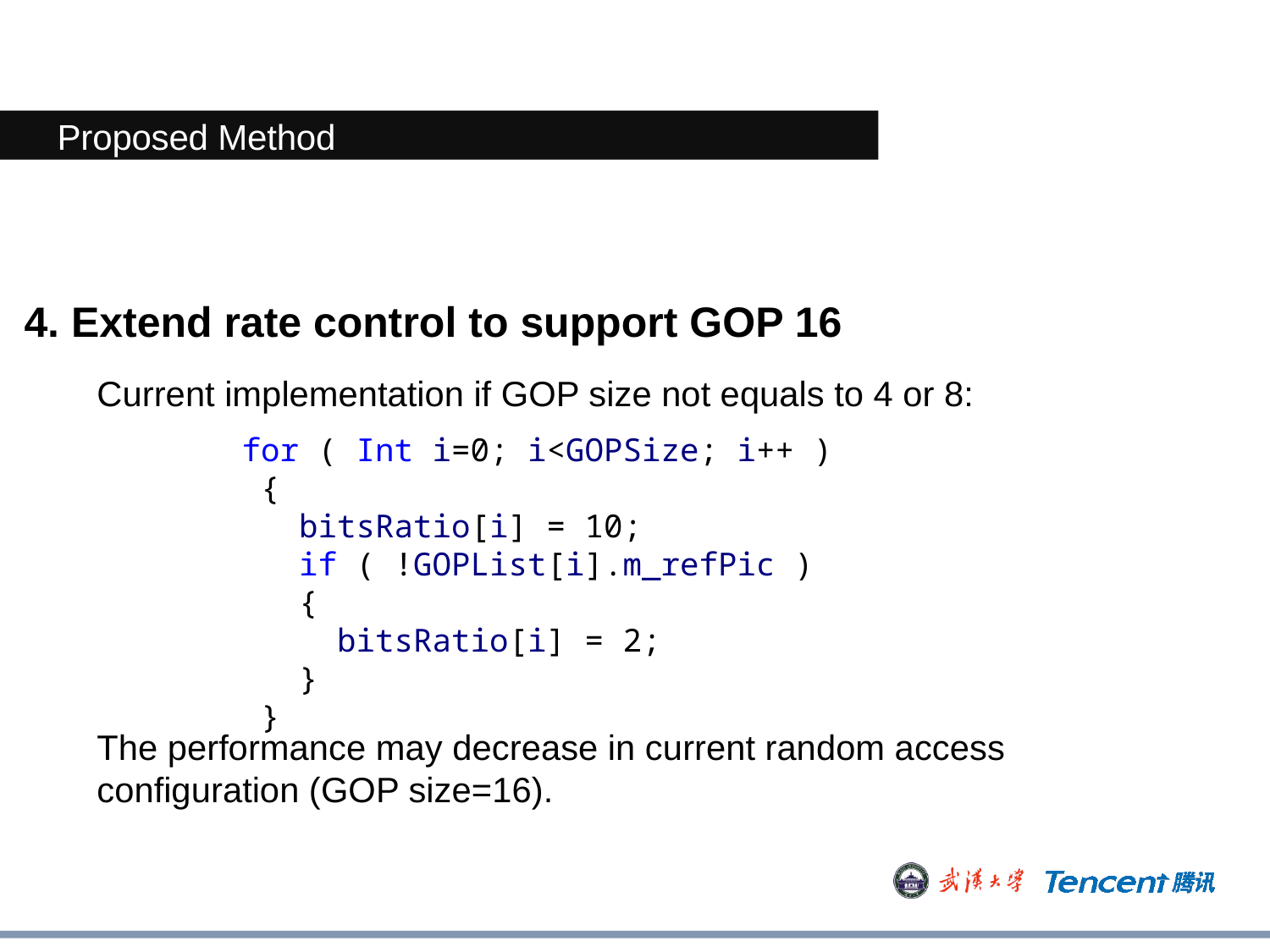

Proposed Method
4. Extend rate control to support GOP 16
Current implementation if GOP size not equals to 4 or 8:

 for ( Int i=0; i<GOPSize; i++ )
  {
    bitsRatio[i] = 10;
    if ( !GOPList[i].m_refPic )
    {
      bitsRatio[i] = 2;
    }
  }
The performance may decrease in current random access configuration (GOP size=16).